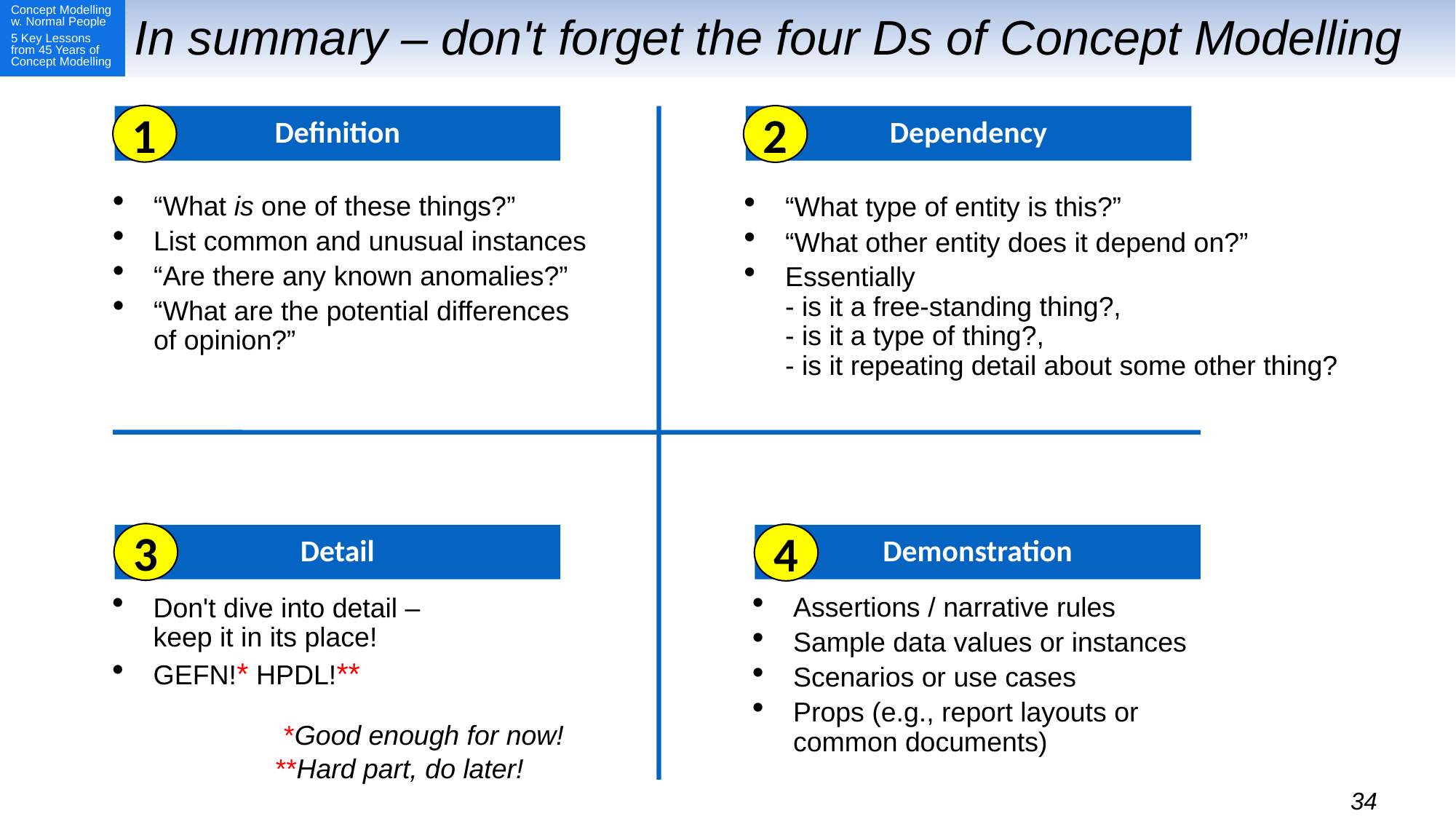

# In summary – don't forget the four Ds of Concept Modelling
1
Definition
“What is one of these things?”
List common and unusual instances
“Are there any known anomalies?”
“What are the potential differences of opinion?”
2
Dependency
“What type of entity is this?”
“What other entity does it depend on?”
Essentially
- is it a free-standing thing?,
- is it a type of thing?,
- is it repeating detail about some other thing?

3
Detail
Don't dive into detail –
keep it in its place!
GEFN!* HPDL!**
4
Demonstration
Assertions / narrative rules
Sample data values or instances
Scenarios or use cases
Props (e.g., report layouts or common documents)
 *Good enough for now!
**Hard part, do later!